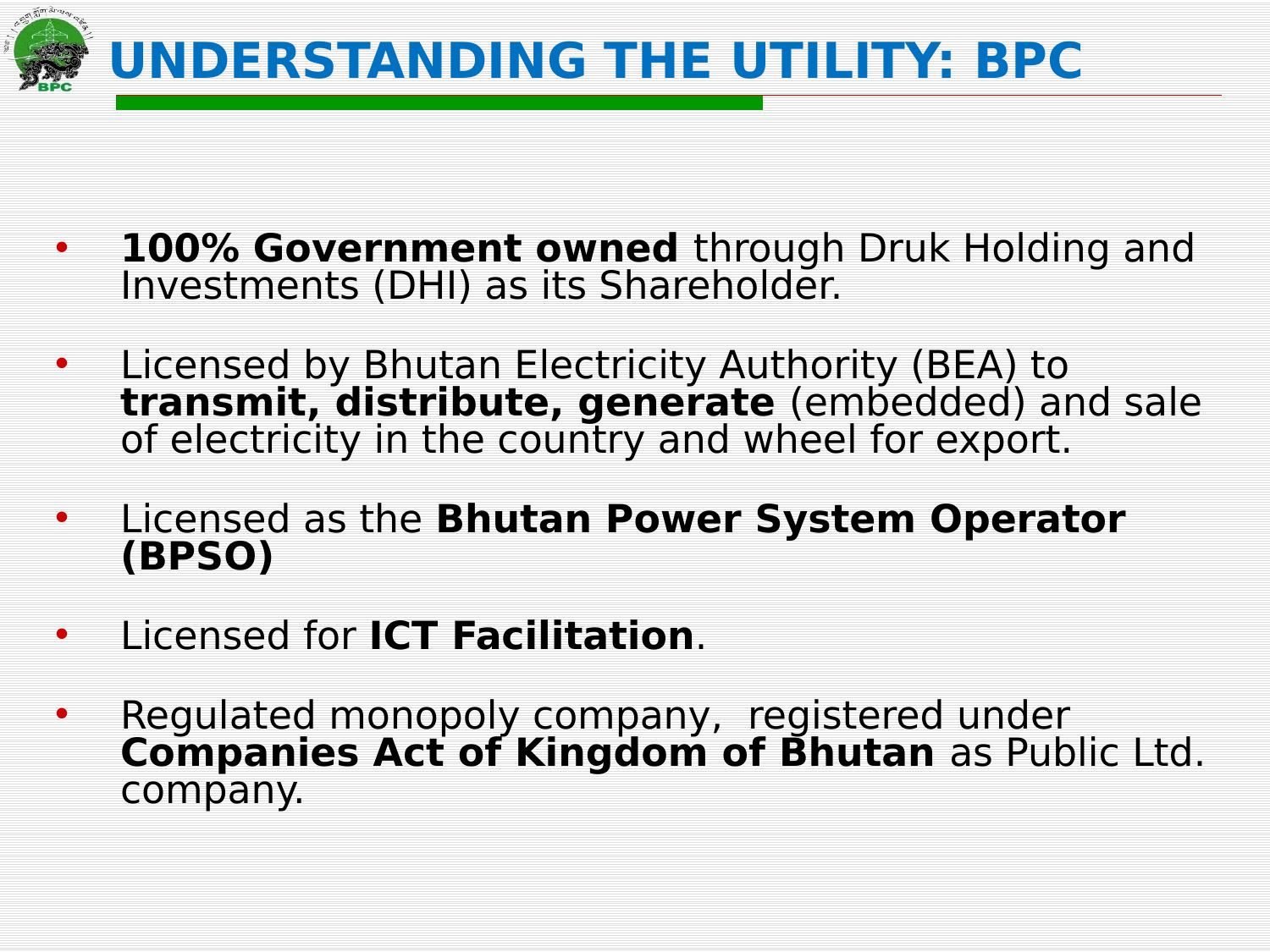

# UNDERSTANDING THE UTILITY: BPC

100% Government owned through Druk Holding and Investments (DHI) as its Shareholder.
Licensed by Bhutan Electricity Authority (BEA) to transmit, distribute, generate (embedded) and sale of electricity in the country and wheel for export.
Licensed as the Bhutan Power System Operator (BPSO)
Licensed for ICT Facilitation.
Regulated monopoly company,  registered under Companies Act of Kingdom of Bhutan as Public Ltd. company.